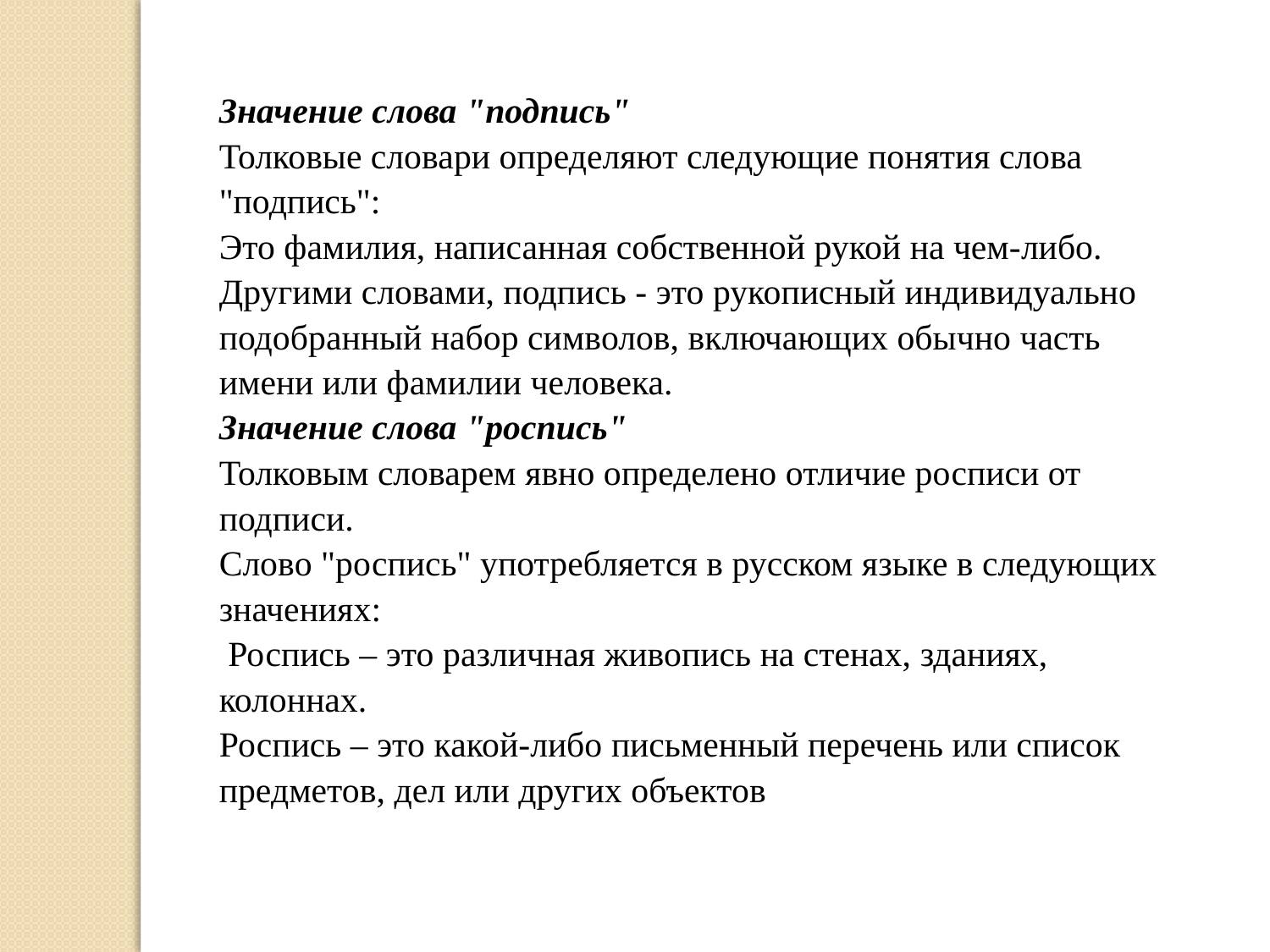

Значение слова "подпись"
Толковые словари определяют следующие понятия слова "подпись":
Это фамилия, написанная собственной рукой на чем-либо.
Другими словами, подпись - это рукописный индивидуально подобранный набор символов, включающих обычно часть имени или фамилии человека.
Значение слова "роспись"
Толковым словарем явно определено отличие росписи от подписи.
Слово "роспись" употребляется в русском языке в следующих значениях:
 Роспись – это различная живопись на стенах, зданиях, колоннах.
Роспись – это какой-либо письменный перечень или список предметов, дел или других объектов